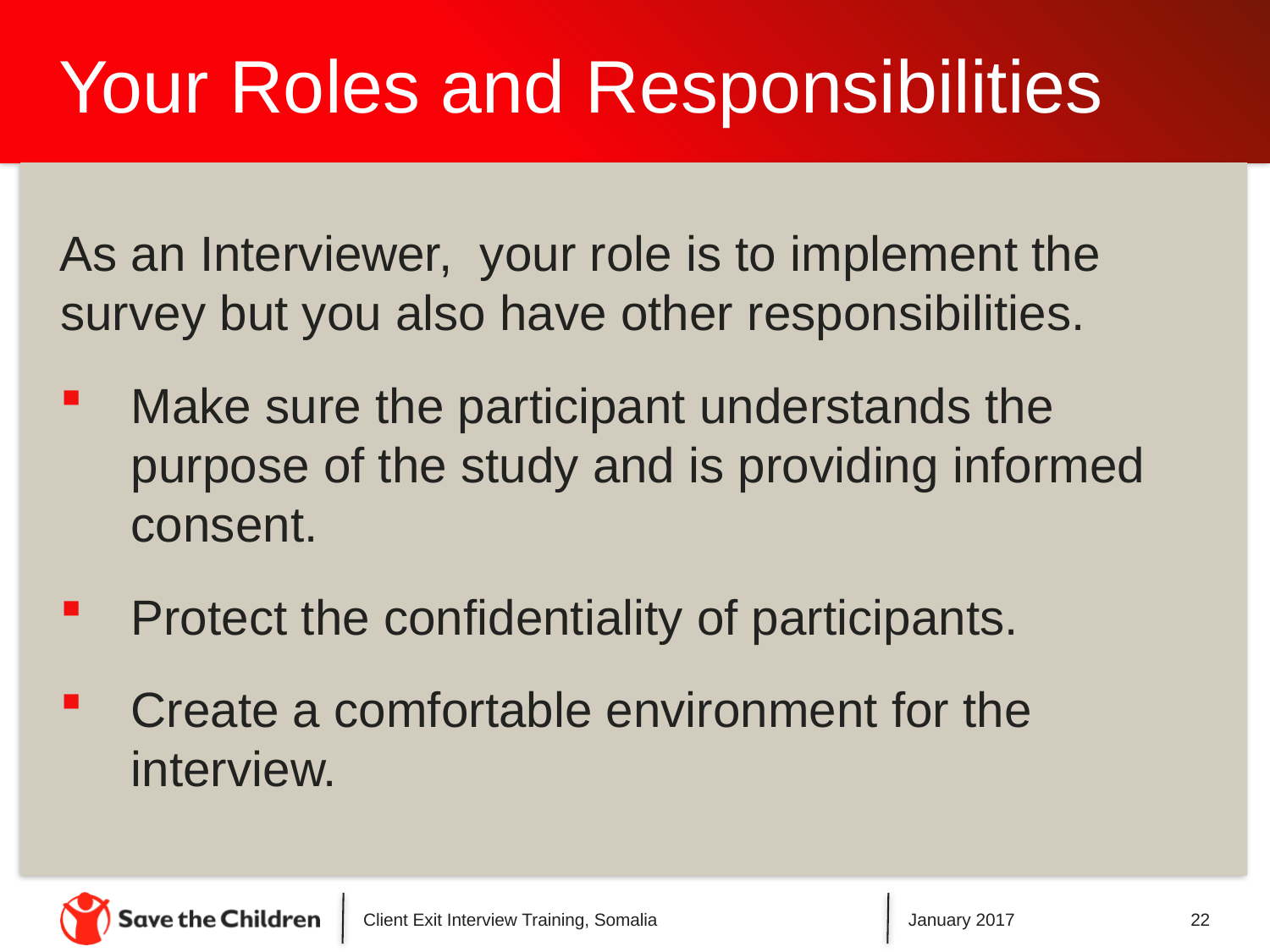

# Your Roles and Responsibilities
As an Interviewer,  your role is to implement the survey but you also have other responsibilities.
Make sure the participant understands the purpose of the study and is providing informed consent.
Protect the confidentiality of participants.
Create a comfortable environment for the interview.

Client Exit Interview Training, Somalia
January 2017
22